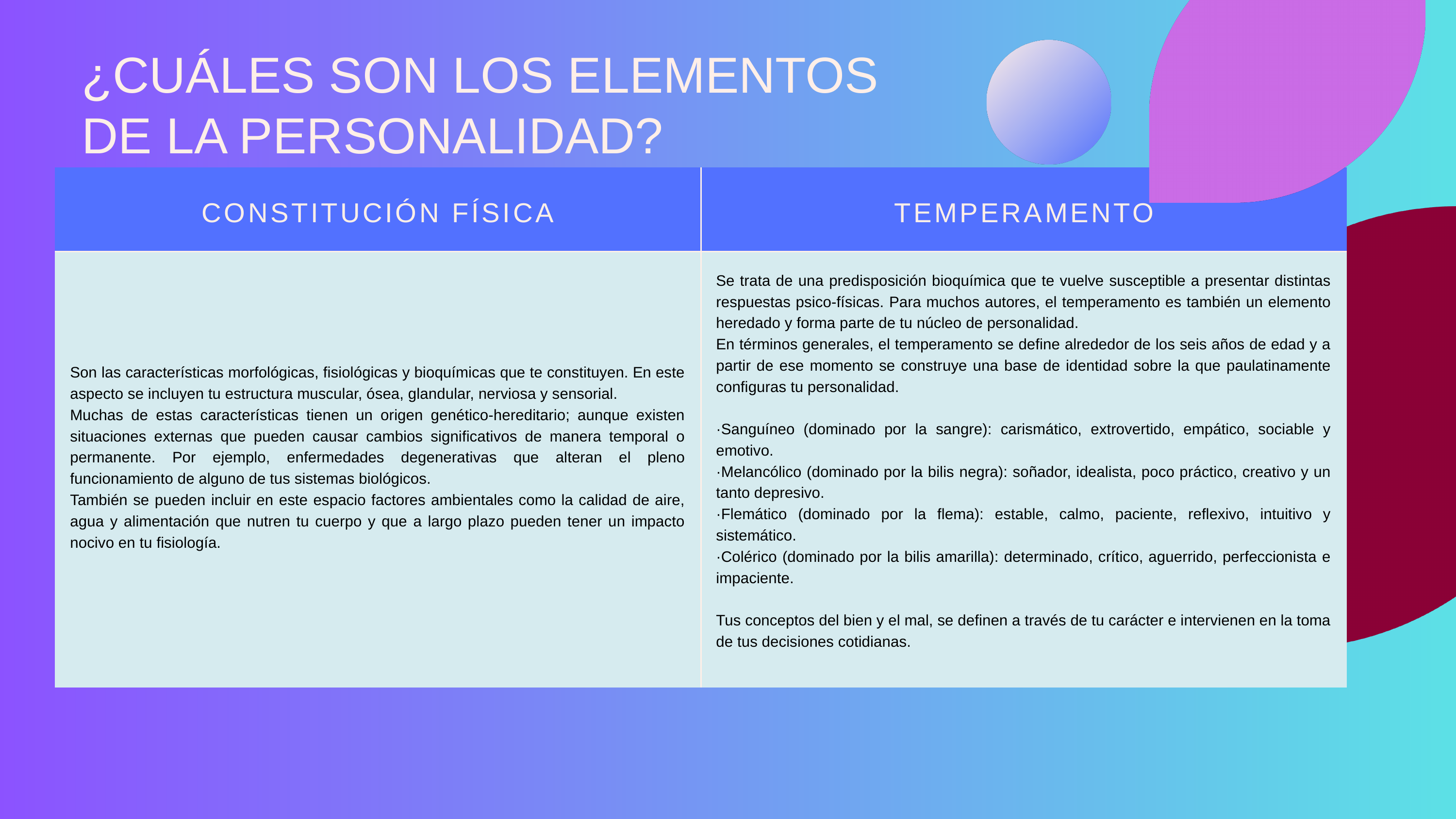

¿CUÁLES SON LOS ELEMENTOS DE LA PERSONALIDAD?
| CONSTITUCIÓN FÍSICA | TEMPERAMENTO |
| --- | --- |
| Son las características morfológicas, fisiológicas y bioquímicas que te constituyen. En este aspecto se incluyen tu estructura muscular, ósea, glandular, nerviosa y sensorial. Muchas de estas características tienen un origen genético-hereditario; aunque existen situaciones externas que pueden causar cambios significativos de manera temporal o permanente. Por ejemplo, enfermedades degenerativas que alteran el pleno funcionamiento de alguno de tus sistemas biológicos. También se pueden incluir en este espacio factores ambientales como la calidad de aire, agua y alimentación que nutren tu cuerpo y que a largo plazo pueden tener un impacto nocivo en tu fisiología. | Se trata de una predisposición bioquímica que te vuelve susceptible a presentar distintas respuestas psico-físicas. Para muchos autores, el temperamento es también un elemento heredado y forma parte de tu núcleo de personalidad. En términos generales, el temperamento se define alrededor de los seis años de edad y a partir de ese momento se construye una base de identidad sobre la que paulatinamente configuras tu personalidad. ·Sanguíneo (dominado por la sangre): carismático, extrovertido, empático, sociable y emotivo. ·Melancólico (dominado por la bilis negra): soñador, idealista, poco práctico, creativo y un tanto depresivo. ·Flemático (dominado por la flema): estable, calmo, paciente, reflexivo, intuitivo y sistemático. ·Colérico (dominado por la bilis amarilla): determinado, crítico, aguerrido, perfeccionista e impaciente. Tus conceptos del bien y el mal, se definen a través de tu carácter e intervienen en la toma de tus decisiones cotidianas. |